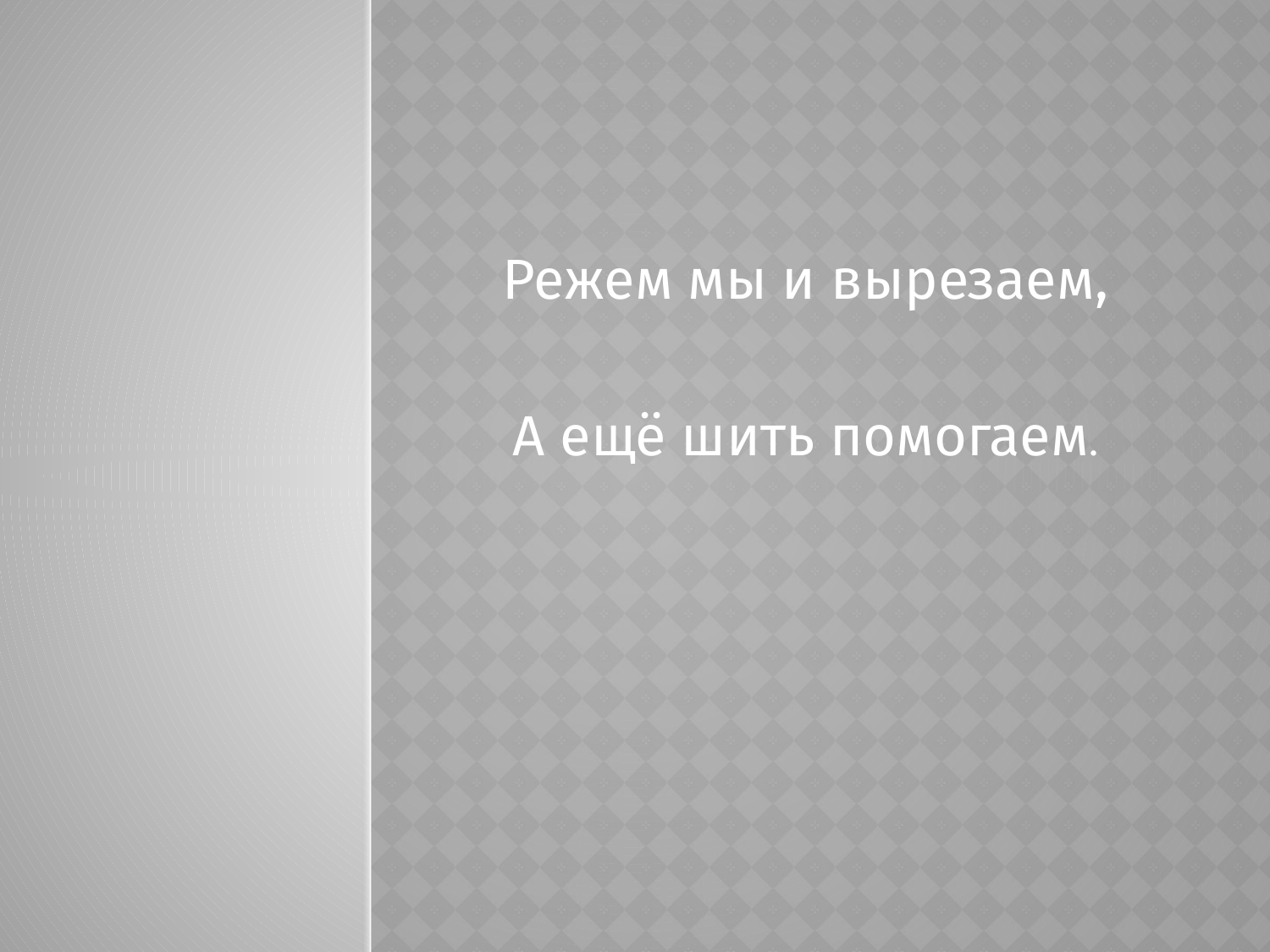

Режем мы и вырезаем,

А ещё шить помогаем.